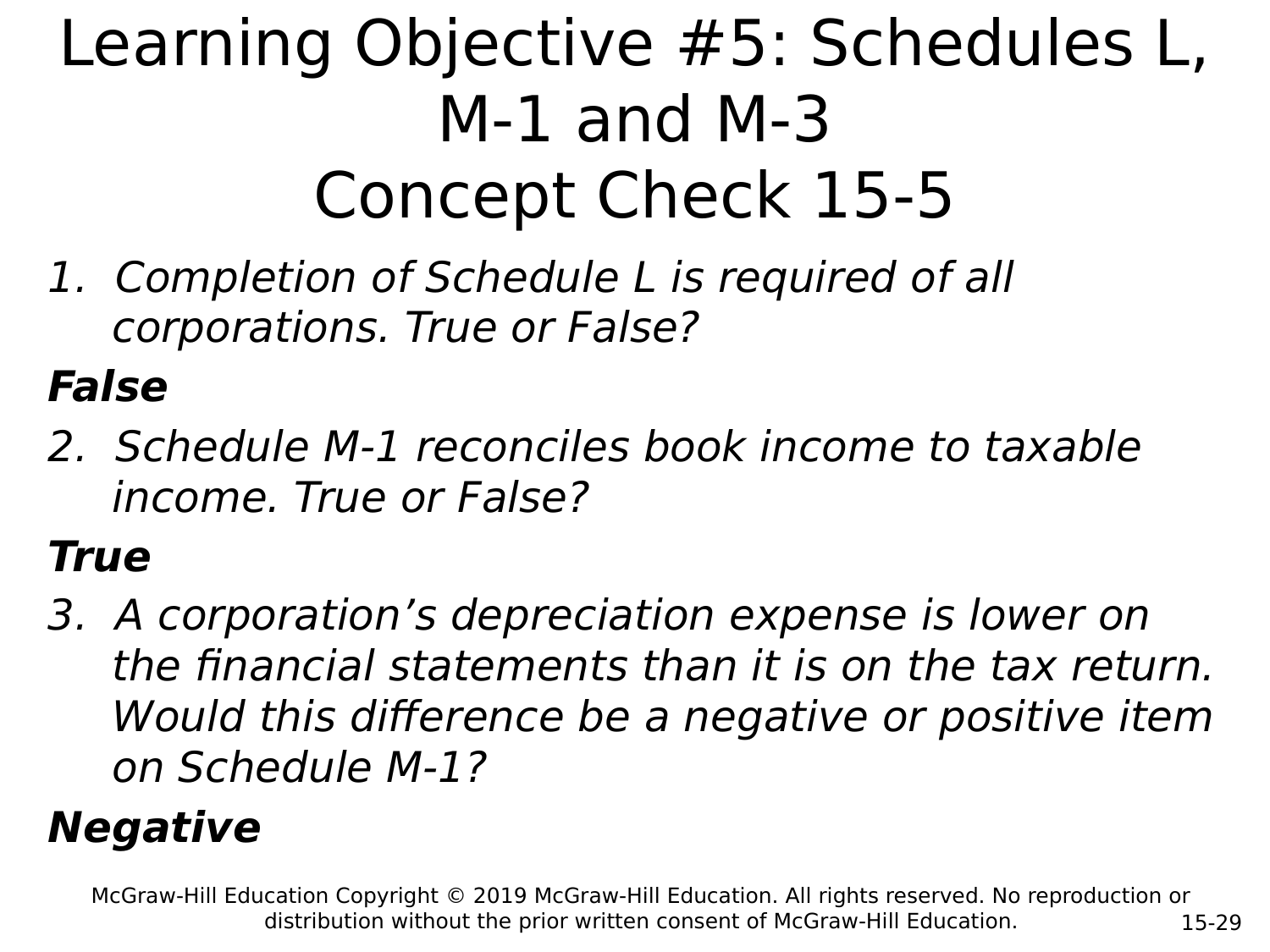

# Learning Objective #5: Schedules L, M-1 and M-3 Concept Check 15-5
1.  Completion of Schedule L is required of all corporations. True or False?
False
2.  Schedule M-1 reconciles book income to taxable income. True or False?
True
3.  A corporation’s depreciation expense is lower on the financial statements than it is on the tax return. Would this difference be a negative or positive item on Schedule M-1?
Negative
McGraw-Hill Education Copyright © 2019 McGraw-Hill Education. All rights reserved. No reproduction or distribution without the prior written consent of McGraw-Hill Education.
15-29